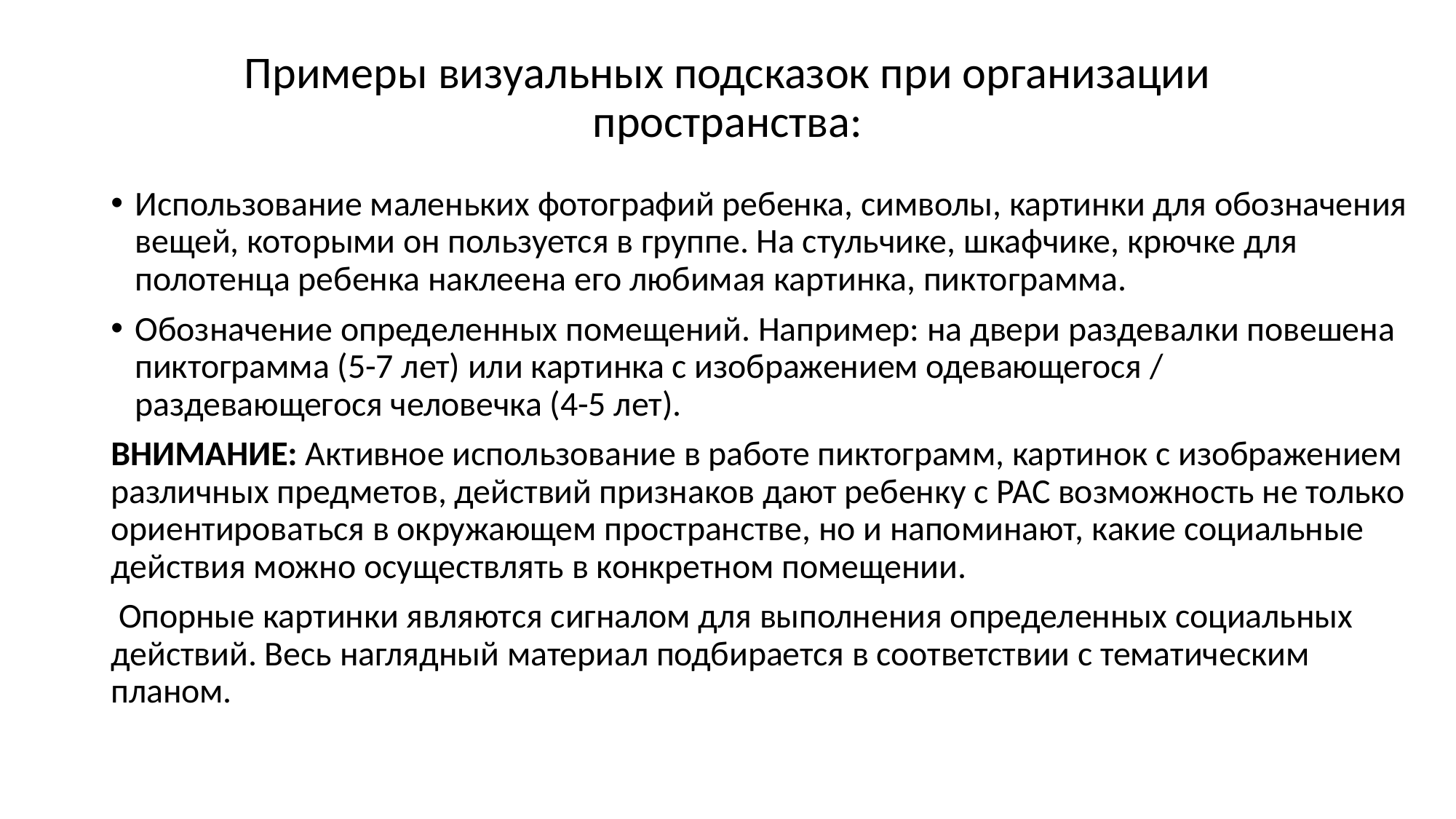

# Примеры визуальных подсказок при организации пространства:
Использование маленьких фотографий ребенка, символы, картинки для обозначения вещей, которыми он пользуется в группе. На стульчике, шкафчике, крючке для полотенца ребенка наклеена его любимая картинка, пиктограмма.
Обозначение определенных помещений. Например: на двери раздевалки повешена пиктограмма (5-7 лет) или картинка с изображением одевающегося / раздевающегося человечка (4-5 лет).
ВНИМАНИЕ: Активное использование в работе пиктограмм, картинок с изображением различных предметов, действий признаков дают ребенку с РАС возможность не только ориентироваться в окружающем пространстве, но и напоминают, какие социальные действия можно осуществлять в конкретном помещении.
 Опорные картинки являются сигналом для выполнения определенных социальных действий. Весь наглядный материал подбирается в соответствии с тематическим планом.